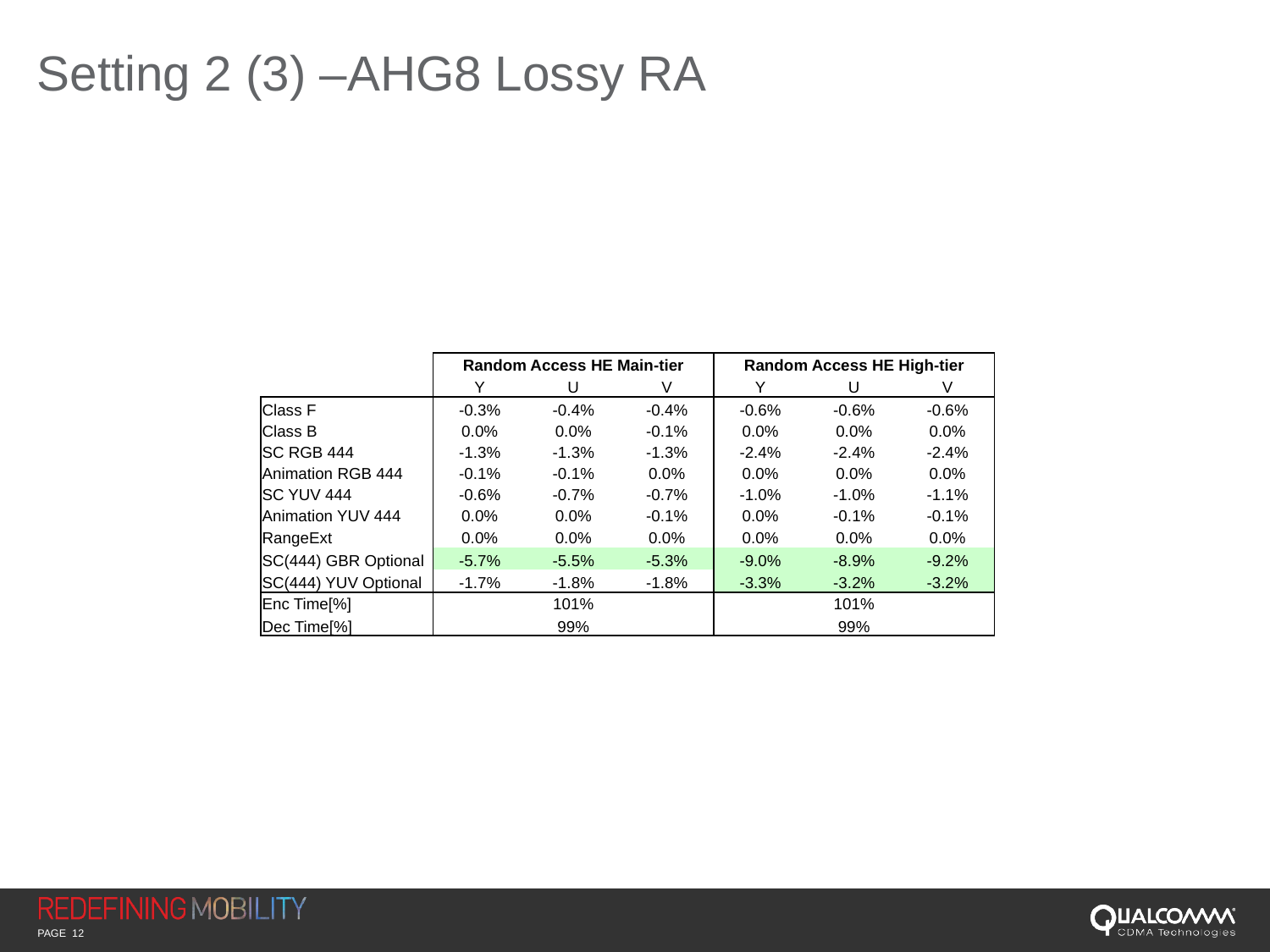

# Setting 2 (3) –AHG8 Lossy RA
|  | Random Access HE Main-tier |  |  | Random Access HE High-tier |  |  |
| --- | --- | --- | --- | --- | --- | --- |
|  | Y | U | V | Y | U | V |
| Class F | -0.3% | -0.4% | -0.4% | -0.6% | -0.6% | -0.6% |
| Class B | 0.0% | 0.0% | -0.1% | 0.0% | 0.0% | 0.0% |
| SC RGB 444 | -1.3% | -1.3% | -1.3% | -2.4% | -2.4% | -2.4% |
| Animation RGB 444 | -0.1% | -0.1% | 0.0% | 0.0% | 0.0% | 0.0% |
| SC YUV 444 | -0.6% | -0.7% | -0.7% | -1.0% | -1.0% | -1.1% |
| Animation YUV 444 | 0.0% | 0.0% | -0.1% | 0.0% | -0.1% | -0.1% |
| RangeExt | 0.0% | 0.0% | 0.0% | 0.0% | 0.0% | 0.0% |
| SC(444) GBR Optional | -5.7% | -5.5% | -5.3% | -9.0% | -8.9% | -9.2% |
| SC(444) YUV Optional | -1.7% | -1.8% | -1.8% | -3.3% | -3.2% | -3.2% |
| Enc Time[%] | 101% |  |  | 101% |  |  |
| Dec Time[%] | 99% |  |  | 99% |  |  |